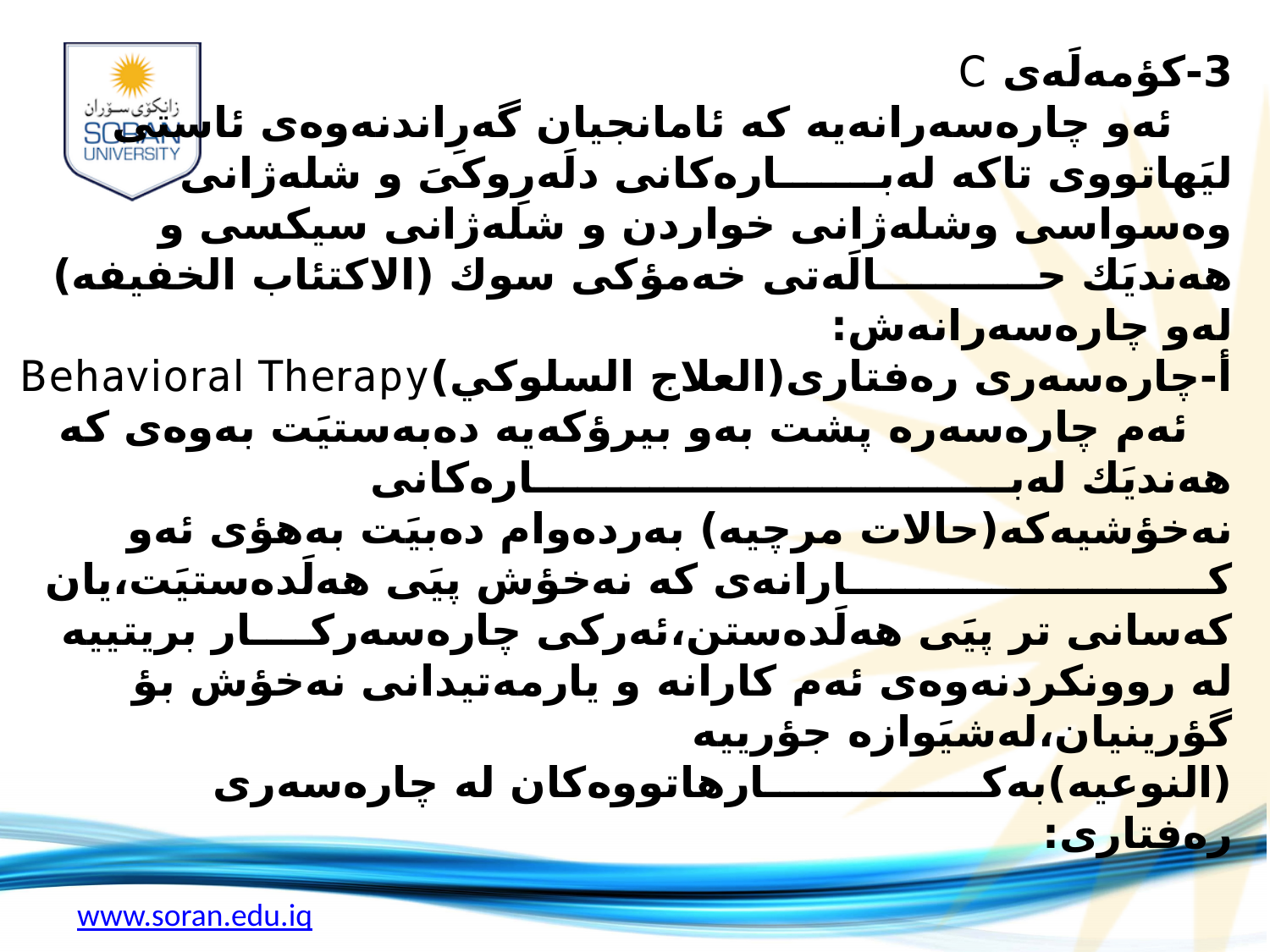

3-كؤمه‌لَه‌ى C
    ئه‌و چاره‌سه‌رانه‌يه‌ كه‌ ئامانجيان گه‌رِاندنه‌وه‌ى ئاستى ليَهاتووى تاكه‌ له‌بـــــــاره‌كانى دلَه‌رِوكىَ و شله‌ژانى وه‌سواسى وشله‌ژانى خواردن و شله‌ژانى سيكسى و هه‌نديَك حـــــــــــالَه‌تى خه‌مؤكى سوك (الاكتئاب الخفيفه‌) له‌و چاره‌سه‌رانه‌ش:
أ-چاره‌سه‌رى ره‌فتارى(العلاج السلوكي)Behavioral Therapy
   ئه‌م چاره‌سه‌ره‌ پشت به‌و بيرؤكه‌يه‌ ده‌به‌ستيَت به‌وه‌ى كه‌ هه‌نديَك له‌بـــــــــــــــــــــــــــــــــاره‌كانى نه‌خؤشيه‌كه‌(حالات مرچيه‌) به‌رده‌وام ده‌بيَت به‌هؤى ئه‌و كـــــــــــــــــــــــــارانه‌ى كه‌ نه‌خؤش پيَى هه‌لَده‌ستيَت،يان كه‌سانى تر پيَى هه‌لَده‌ستن،ئه‌ركى چاره‌سه‌ركــــار بريتييه‌ له‌ روونكردنه‌وه‌ى ئه‌م كارانه‌ و يارمه‌تيدانى نه‌خؤش بؤ گؤرينيان،له‌شيَوازه‌ جؤرييه ‌(النوعيه‌)به‌كـــــــــــــــارهاتووه‌كان له‌ چاره‌سه‌رى ره‌فتارى: